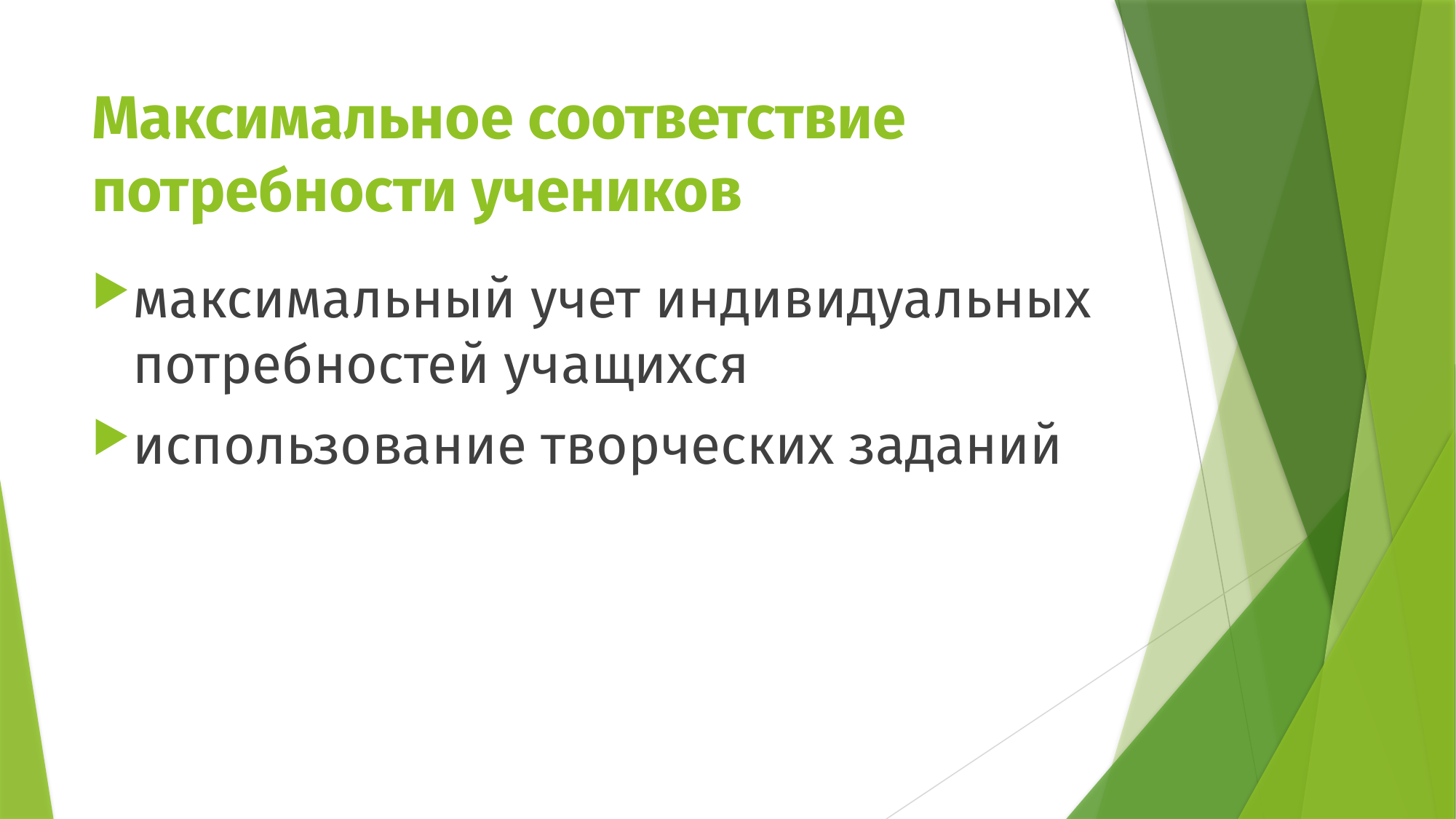

# Максимальное соответствие потребности учеников
максимальный учет индивидуальных потребностей учащихся
использование творческих заданий